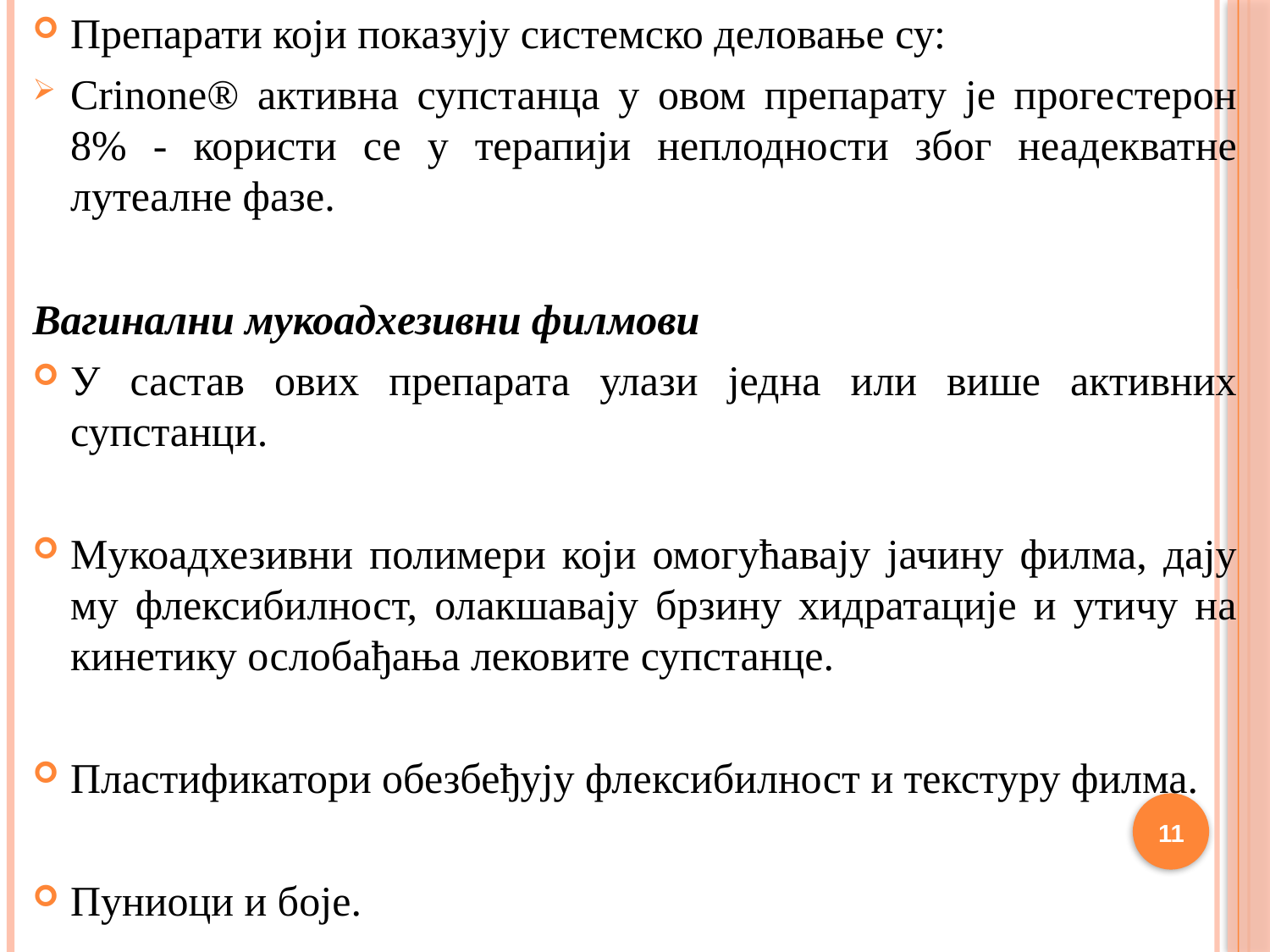

Препарати који показују системско деловање су:
Crinone® активна супстанца у овом препарату је прогестерон 8% - користи се у терапији неплодности због неадекватне лутеалне фазе.

Вагинални мукоадхезивни филмови
У састав ових препарата улази једна или више активних супстанци.

Мукоадхезивни полимери који омогућавају јачину филма, дају му флексибилност, олакшавају брзину хидратације и утичу на кинетику ослобађања лековите супстанце.

Пластификатори обезбеђују флексибилност и текстуру филма.

Пуниоци и боје.

11